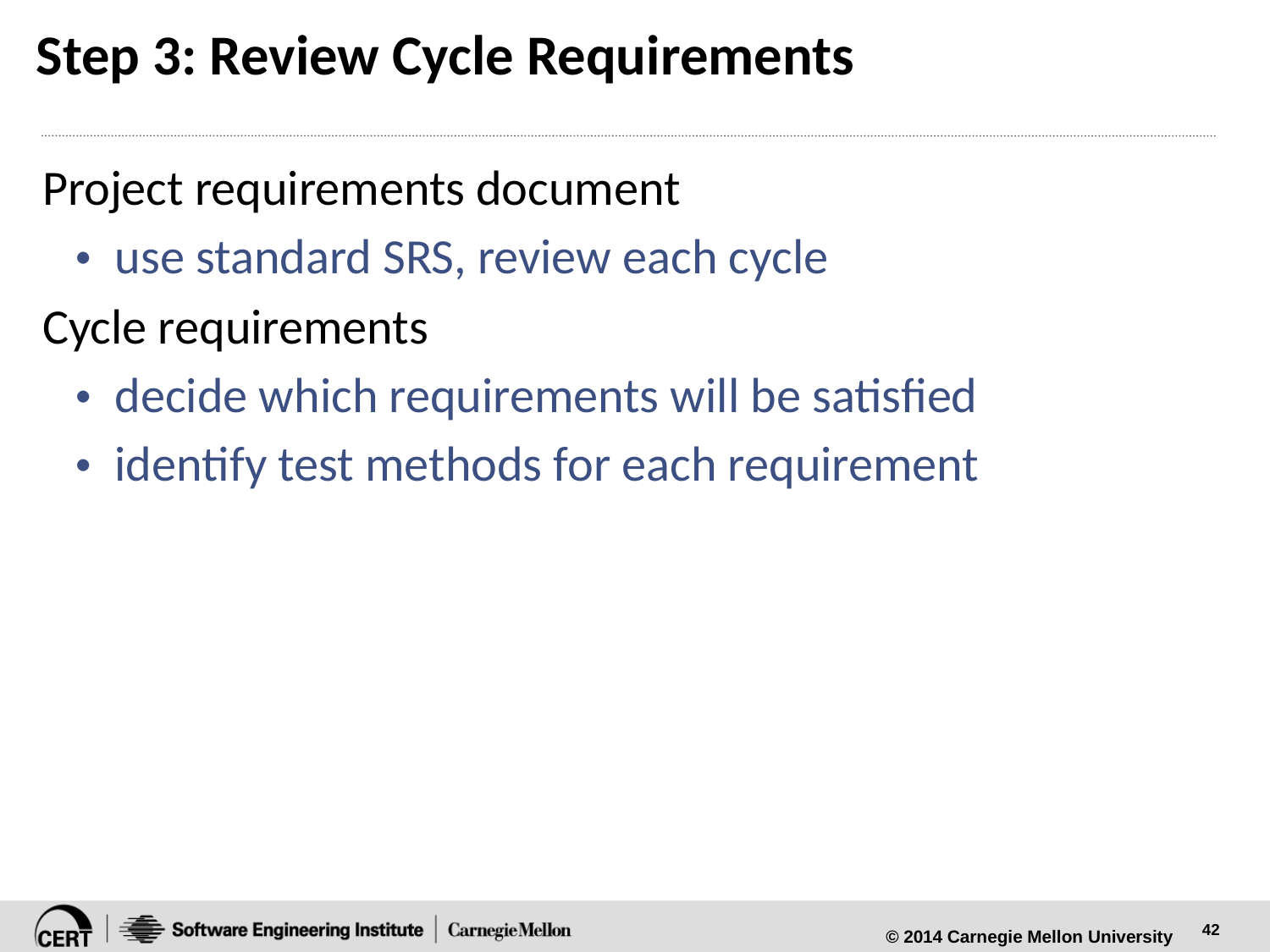

# Step 3: Review Cycle Requirements
Project requirements document
 use standard SRS, review each cycle
Cycle requirements
 decide which requirements will be satisfied
 identify test methods for each requirement